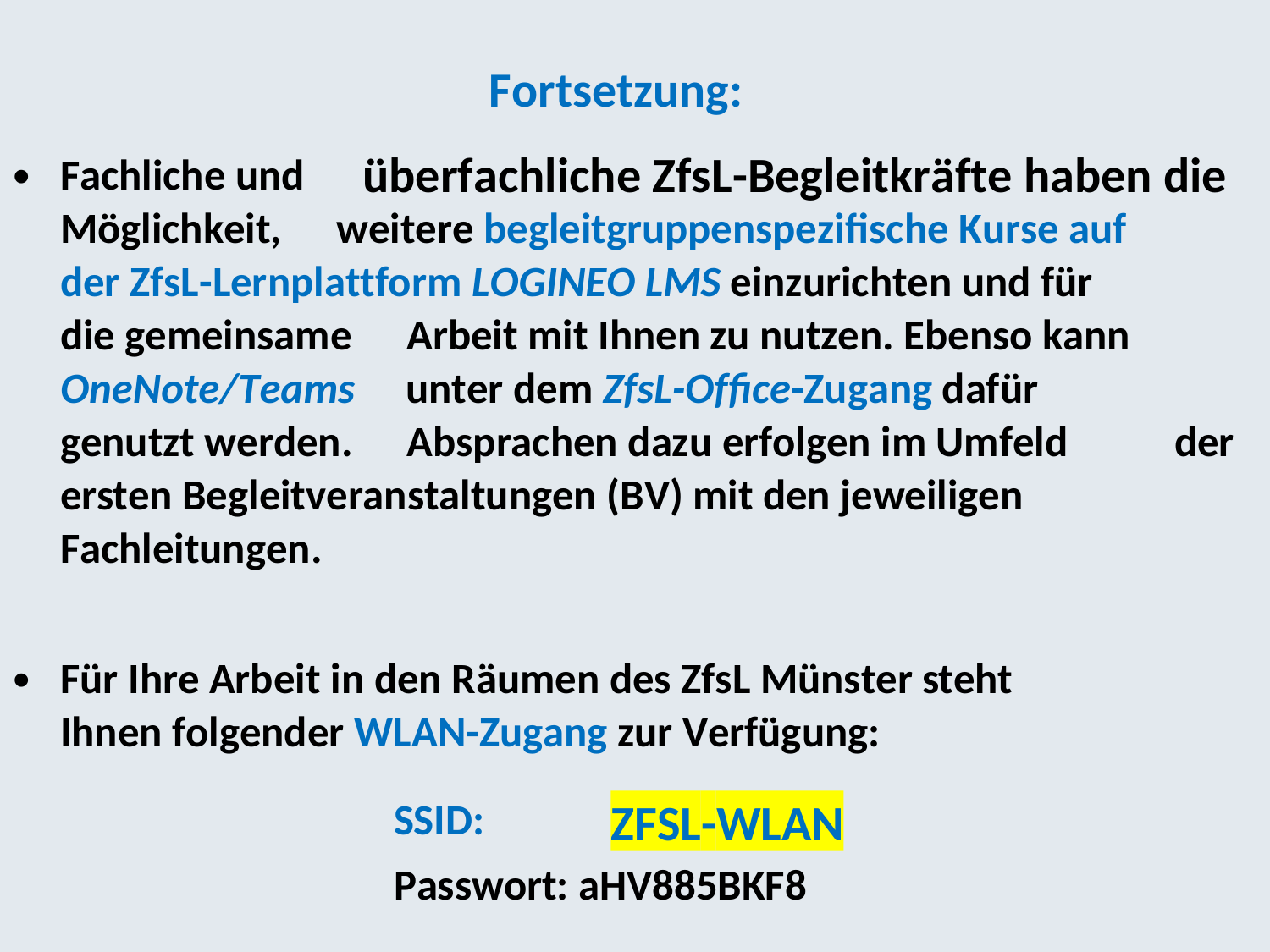

Fortsetzung:
überfachliche ZfsL-Begleitkräfte haben die
•
Fachliche und
Möglichkeit,
weitere begleitgruppenspezifische Kurse auf
der ZfsL-Lernplattform LOGINEO LMS einzurichten und für
die gemeinsame
OneNote/Teams
genutzt werden.
Arbeit mit Ihnen zu nutzen. Ebenso kann
unter dem ZfsL-Office-Zugang dafür
Absprachen dazu erfolgen im Umfeld
der
ersten Begleitveranstaltungen (BV) mit den jeweiligen
Fachleitungen.
•
Für Ihre Arbeit in den Räumen des ZfsL Münster steht
Ihnen folgender WLAN-Zugang zur Verfügung:

ZFSL-WLAN

SSID:
Passwort: aHV885BKF8